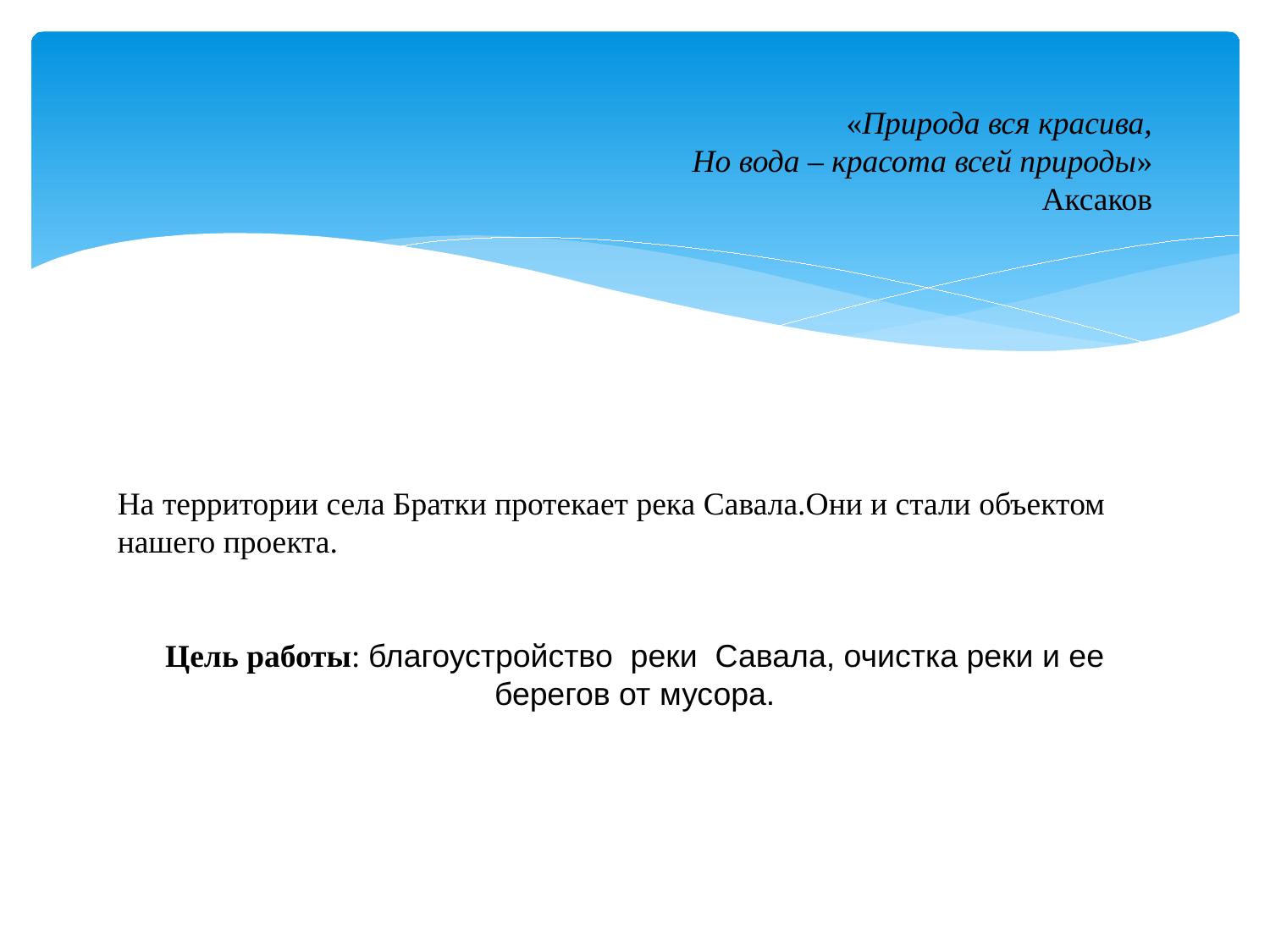

«Природа вся красива,
Но вода – красота всей природы»
Аксаков

На территории села Братки протекает река Савала.Они и стали объектом нашего проекта.

Цель работы: благоустройство  реки  Савала, очистка реки и ее берегов от мусора.